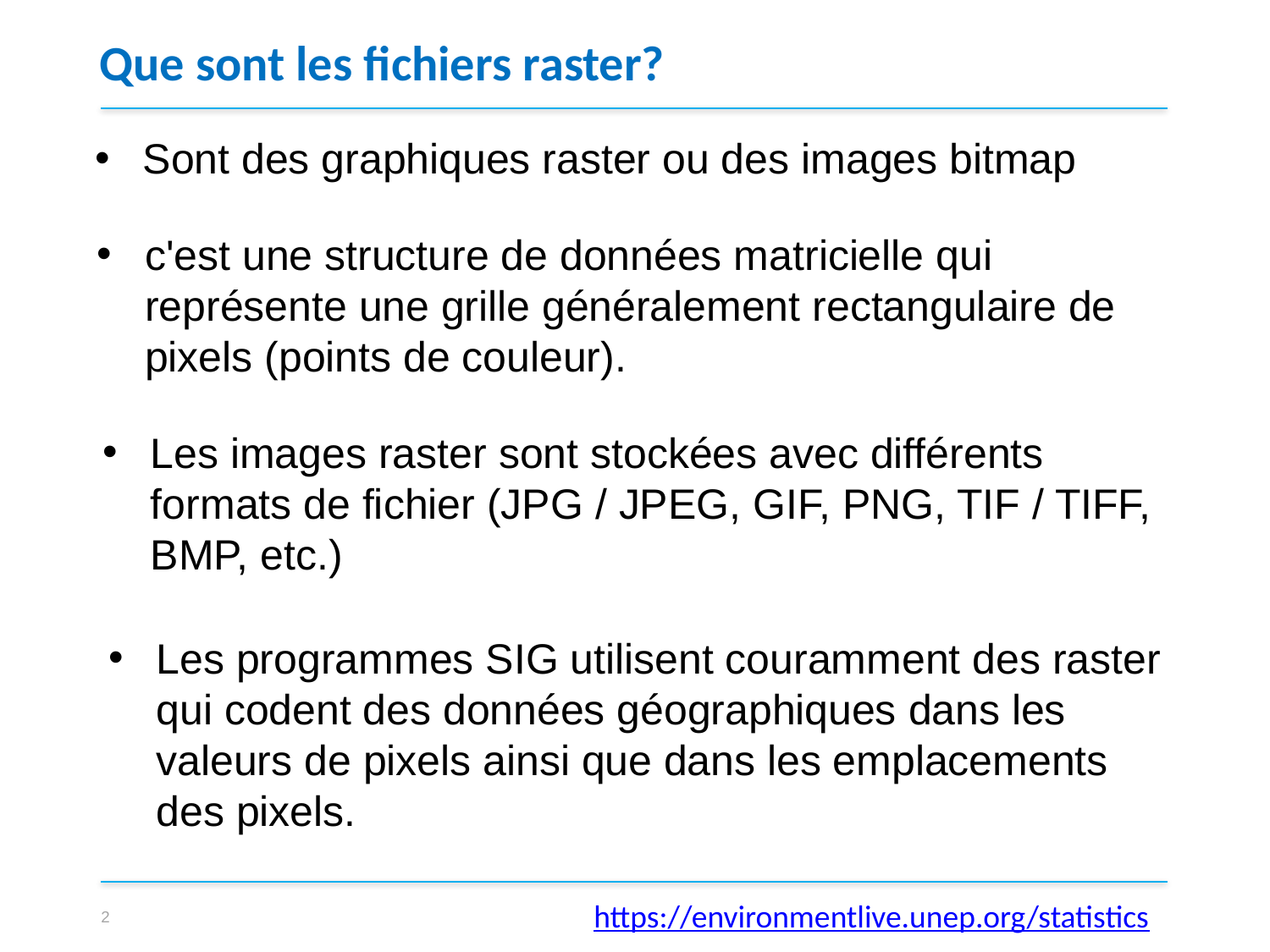

Que sont les fichiers raster?
Sont des graphiques raster ou des images bitmap
c'est une structure de données matricielle qui représente une grille généralement rectangulaire de pixels (points de couleur).
UN Environ
Les images raster sont stockées avec différents formats de fichier (JPG / JPEG, GIF, PNG, TIF / TIFF, BMP, etc.)
What is SDMX?
Les programmes SIG utilisent couramment des raster qui codent des données géographiques dans les valeurs de pixels ainsi que dans les emplacements des pixels.
2
https://environmentlive.unep.org/statistics
Cela consiste en: